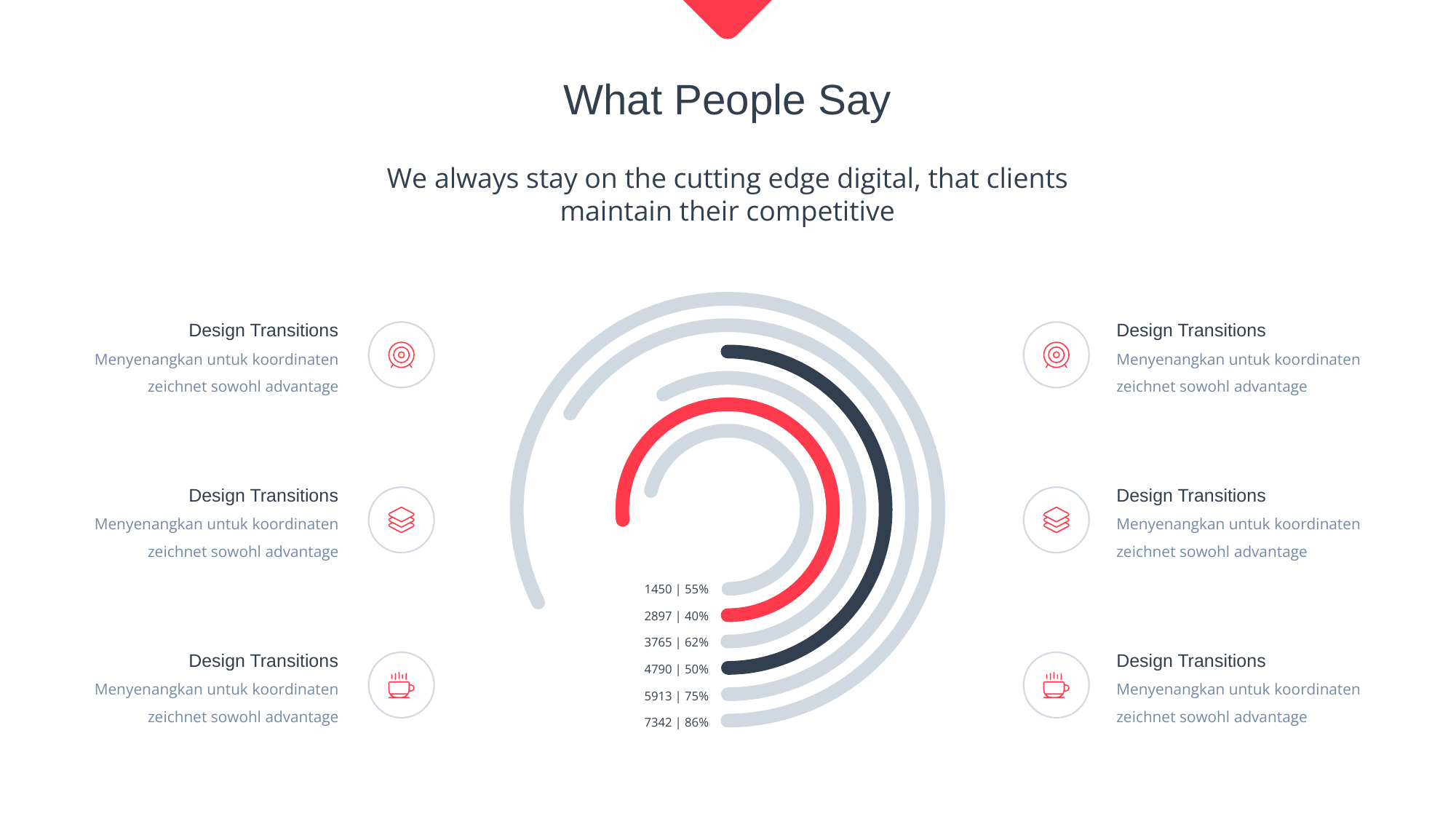

What People Say
We always stay on the cutting edge digital, that clients maintain their competitive

1450 | 55%
2897 | 40%
3765 | 62%
4790 | 50%
5913 | 75%
7342 | 86%
Design Transitions
Menyenangkan untuk koordinaten zeichnet sowohl advantage
Design Transitions
Menyenangkan untuk koordinaten zeichnet sowohl advantage

Design Transitions
Menyenangkan untuk koordinaten zeichnet sowohl advantage
Design Transitions
Menyenangkan untuk koordinaten zeichnet sowohl advantage

Design Transitions
Menyenangkan untuk koordinaten zeichnet sowohl advantage
Design Transitions
Menyenangkan untuk koordinaten zeichnet sowohl advantage